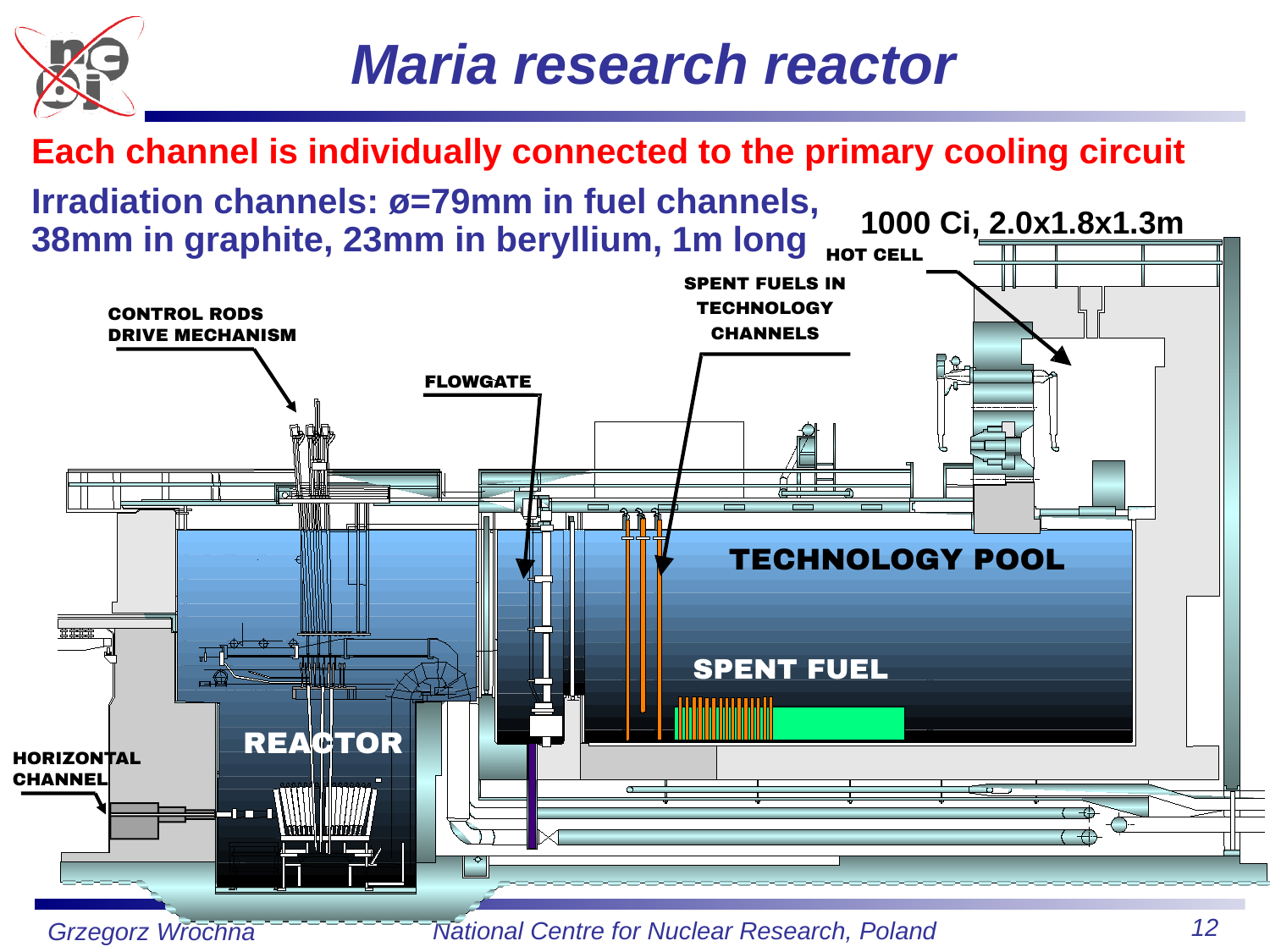

Maria research reactor

Each channel is individually connected to the primary cooling circuit
Irradiation channels: ø=79mm in fuel channels,
38mm in graphite, 23mm in beryllium, 1m long

1000 Ci, 2.0x1.8x1.3m

HOT CELL

+.6.33

R 3250

+4.1
12250

+2.25

+1.1
R 2250

-2.85

SPENT FUELS IN

CONTROL RODS DRIVE MECHANISM
TECHNOLOGY
CHANNELS

FLOWGATE

-2.85

TECHNOLOGY POOL

SPENT FUEL

REACTOR
HORIZONTAL CHANNEL

National Centre for Nuclear Research, Poland
Grzegorz Wrochna